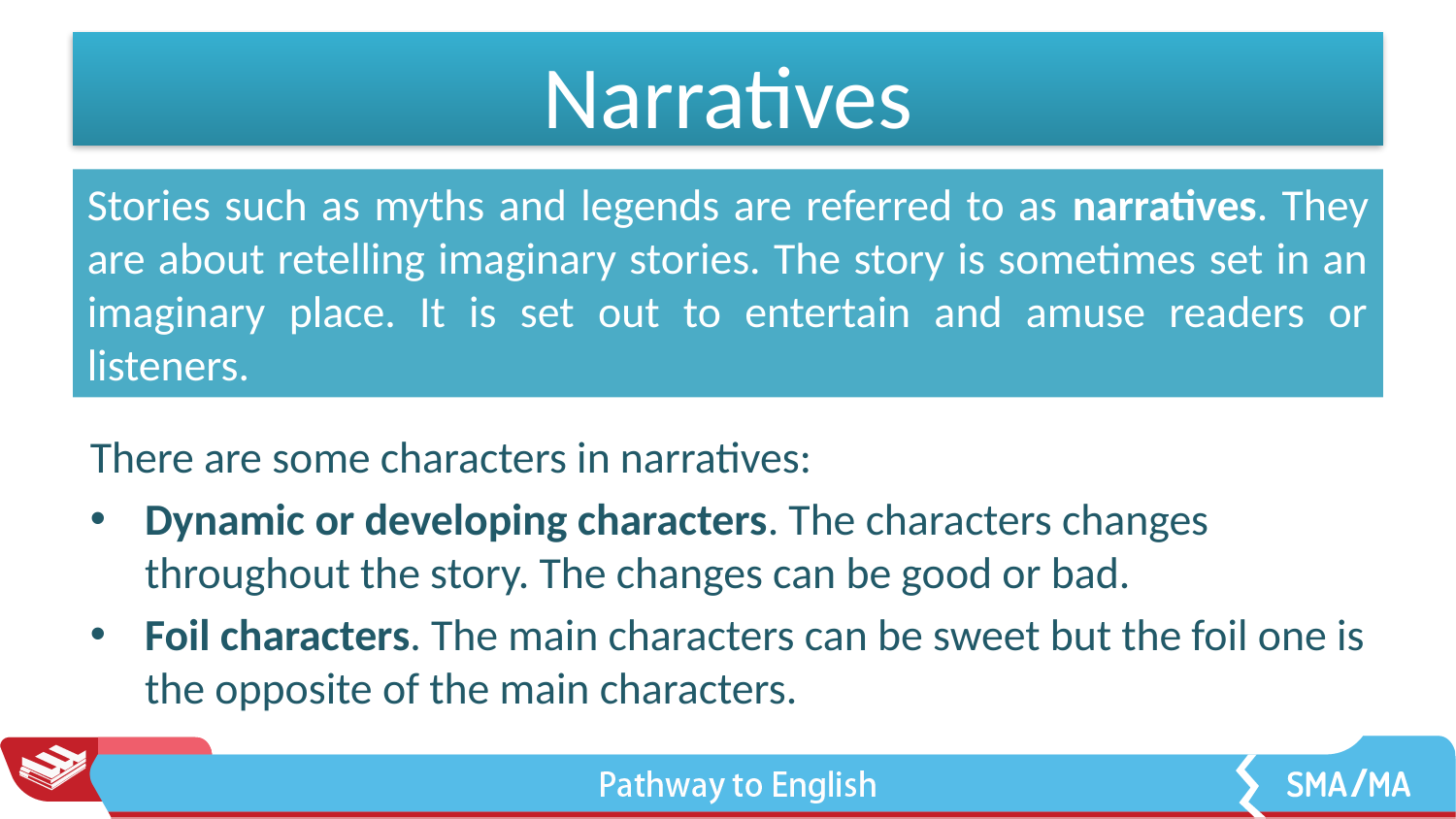

# Narratives
Stories such as myths and legends are referred to as narratives. They are about retelling imaginary stories. The story is sometimes set in an imaginary place. It is set out to entertain and amuse readers or listeners.
There are some characters in narratives:
Dynamic or developing characters. The characters changes throughout the story. The changes can be good or bad.
Foil characters. The main characters can be sweet but the foil one is the opposite of the main characters.